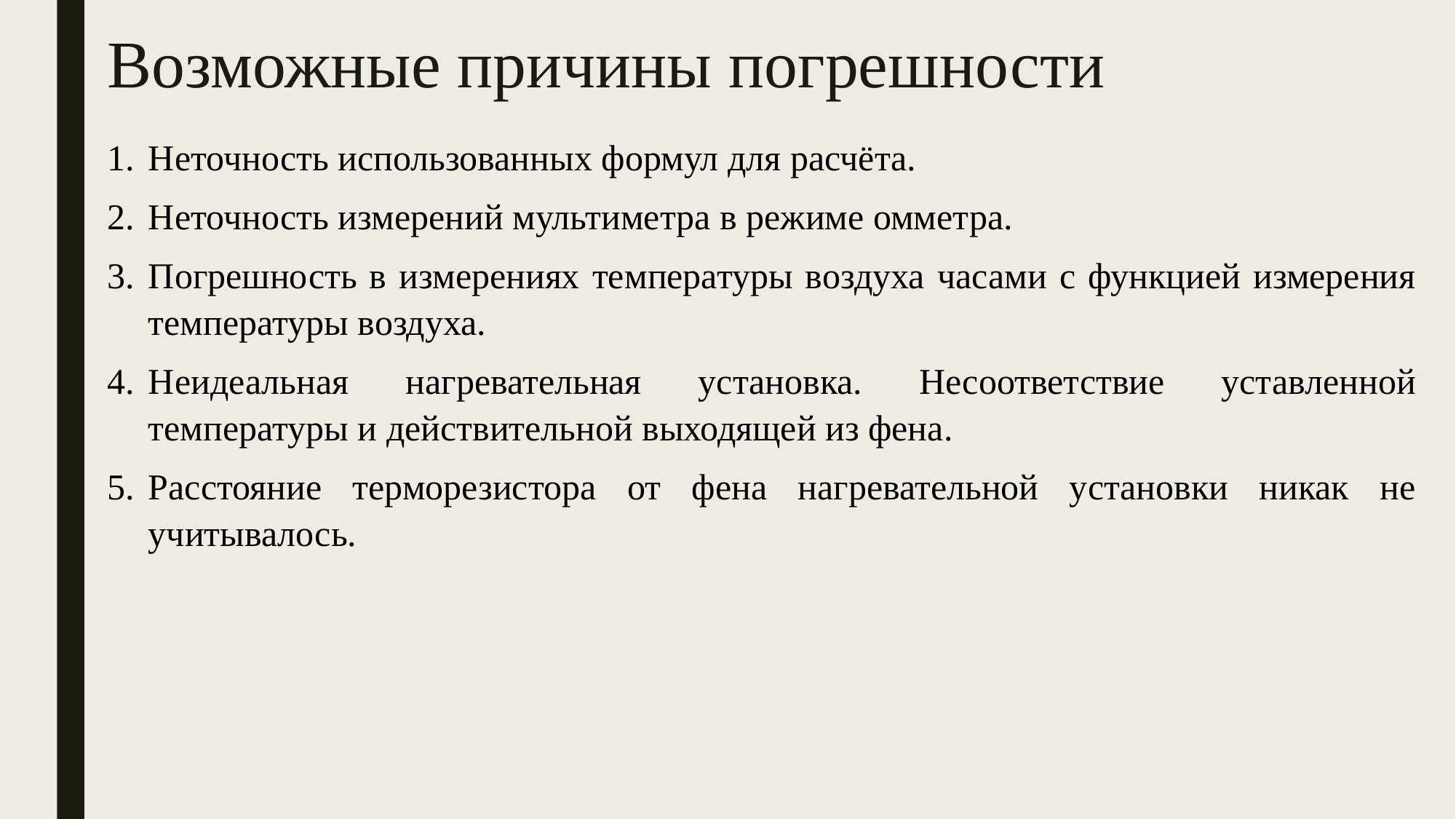

Возможные причины погрешности
Неточность использованных формул для расчёта.
Неточность измерений мультиметра в режиме омметра.
Погрешность в измерениях температуры воздуха часами с функцией измерения температуры воздуха.
Неидеальная нагревательная установка. Несоответствие уставленной температуры и действительной выходящей из фена.
Расстояние терморезистора от фена нагревательной установки никак не учитывалось.